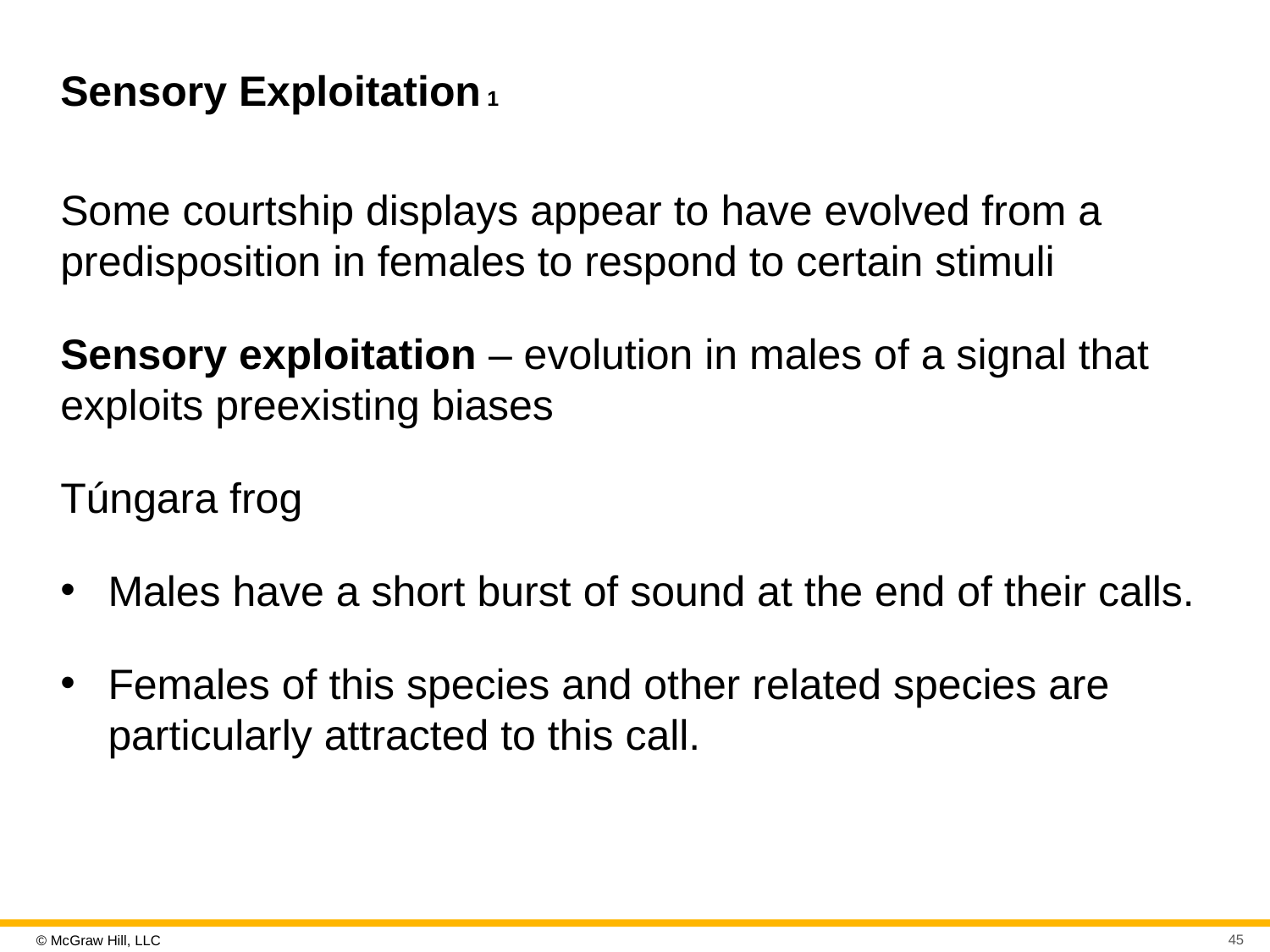

# Sensory Exploitation 1
Some courtship displays appear to have evolved from a predisposition in females to respond to certain stimuli
Sensory exploitation – evolution in males of a signal that exploits preexisting biases
Túngara frog
Males have a short burst of sound at the end of their calls.
Females of this species and other related species are particularly attracted to this call.
45